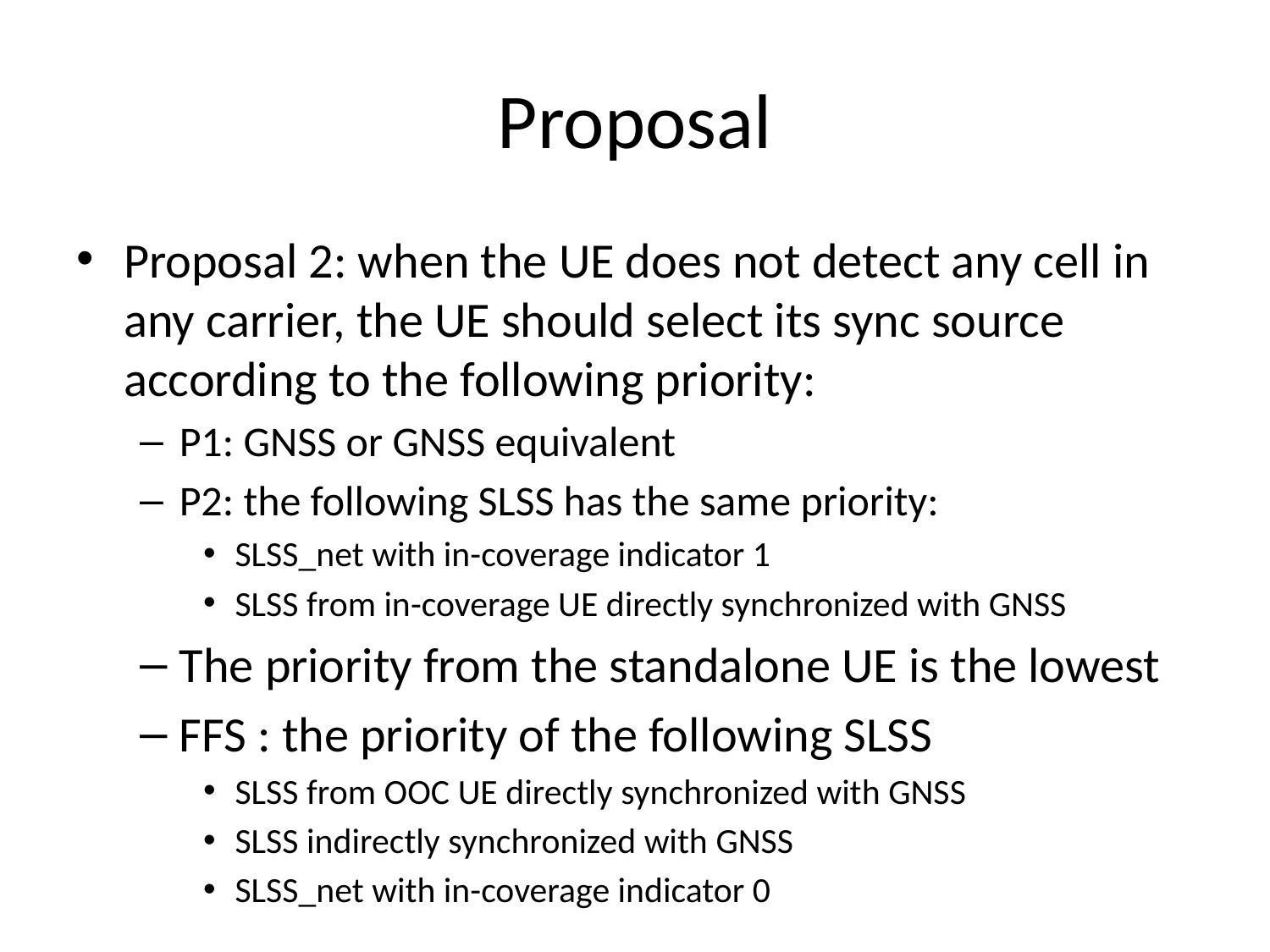

# Proposal
Proposal 2: when the UE does not detect any cell in any carrier, the UE should select its sync source according to the following priority:
P1: GNSS or GNSS equivalent
P2: the following SLSS has the same priority:
SLSS_net with in-coverage indicator 1
SLSS from in-coverage UE directly synchronized with GNSS
The priority from the standalone UE is the lowest
FFS : the priority of the following SLSS
SLSS from OOC UE directly synchronized with GNSS
SLSS indirectly synchronized with GNSS
SLSS_net with in-coverage indicator 0